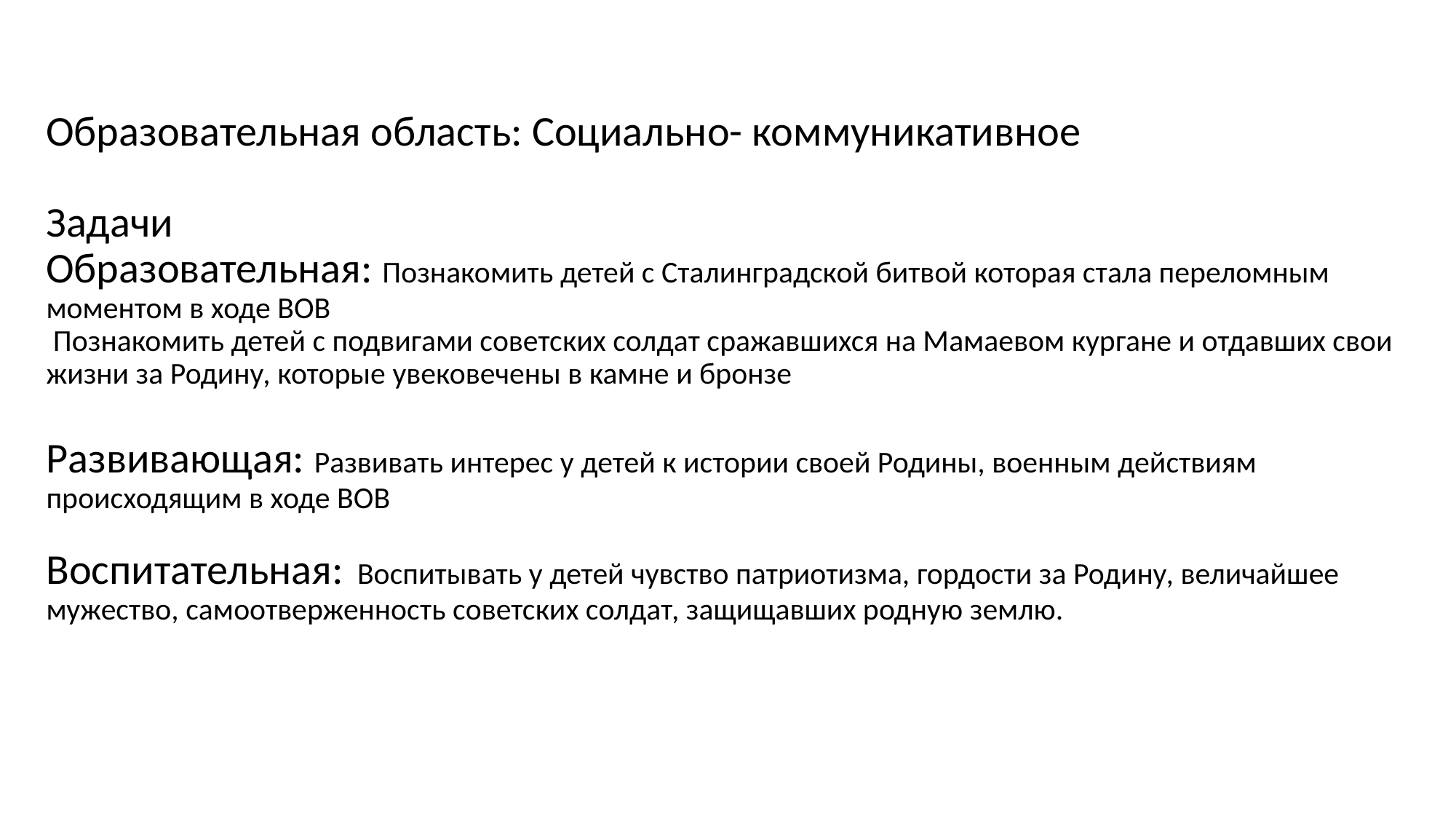

# Образовательная область: Социально- коммуникативное Задачи Образовательная: Познакомить детей с Сталинградской битвой которая стала переломным моментом в ходе ВОВ Познакомить детей с подвигами советских солдат сражавшихся на Мамаевом кургане и отдавших свои жизни за Родину, которые увековечены в камне и бронзе Развивающая: Развивать интерес у детей к истории своей Родины, военным действиям происходящим в ходе ВОВ Воспитательная:  Воспитывать у детей чувство патриотизма, гордости за Родину, величайшее мужество, самоотверженность советских солдат, защищавших родную землю.